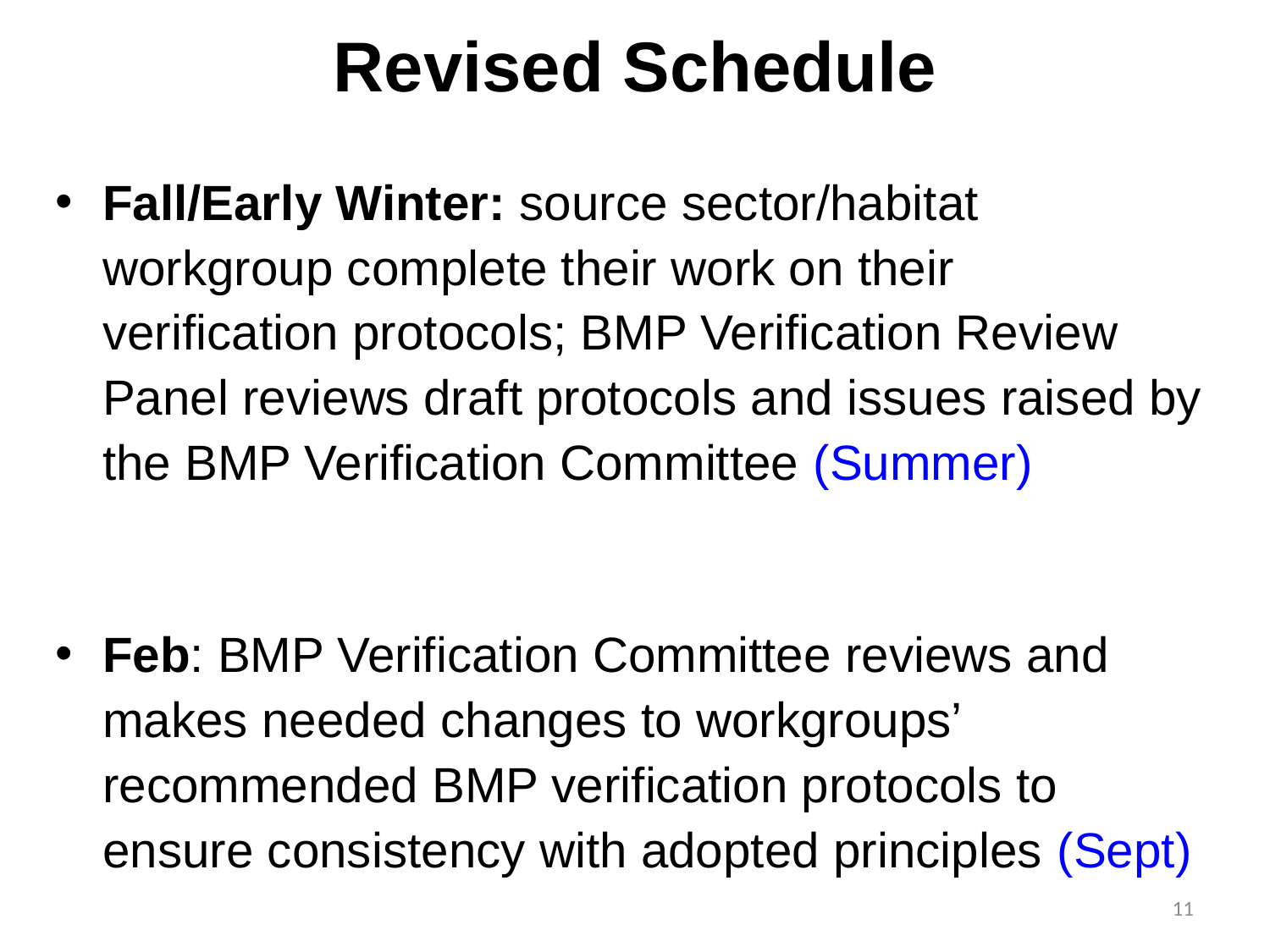

# Revised Schedule
Fall/Early Winter: source sector/habitat workgroup complete their work on their verification protocols; BMP Verification Review Panel reviews draft protocols and issues raised by the BMP Verification Committee (Summer)

Feb: BMP Verification Committee reviews and makes needed changes to workgroups’ recommended BMP verification protocols to ensure consistency with adopted principles (Sept)
11